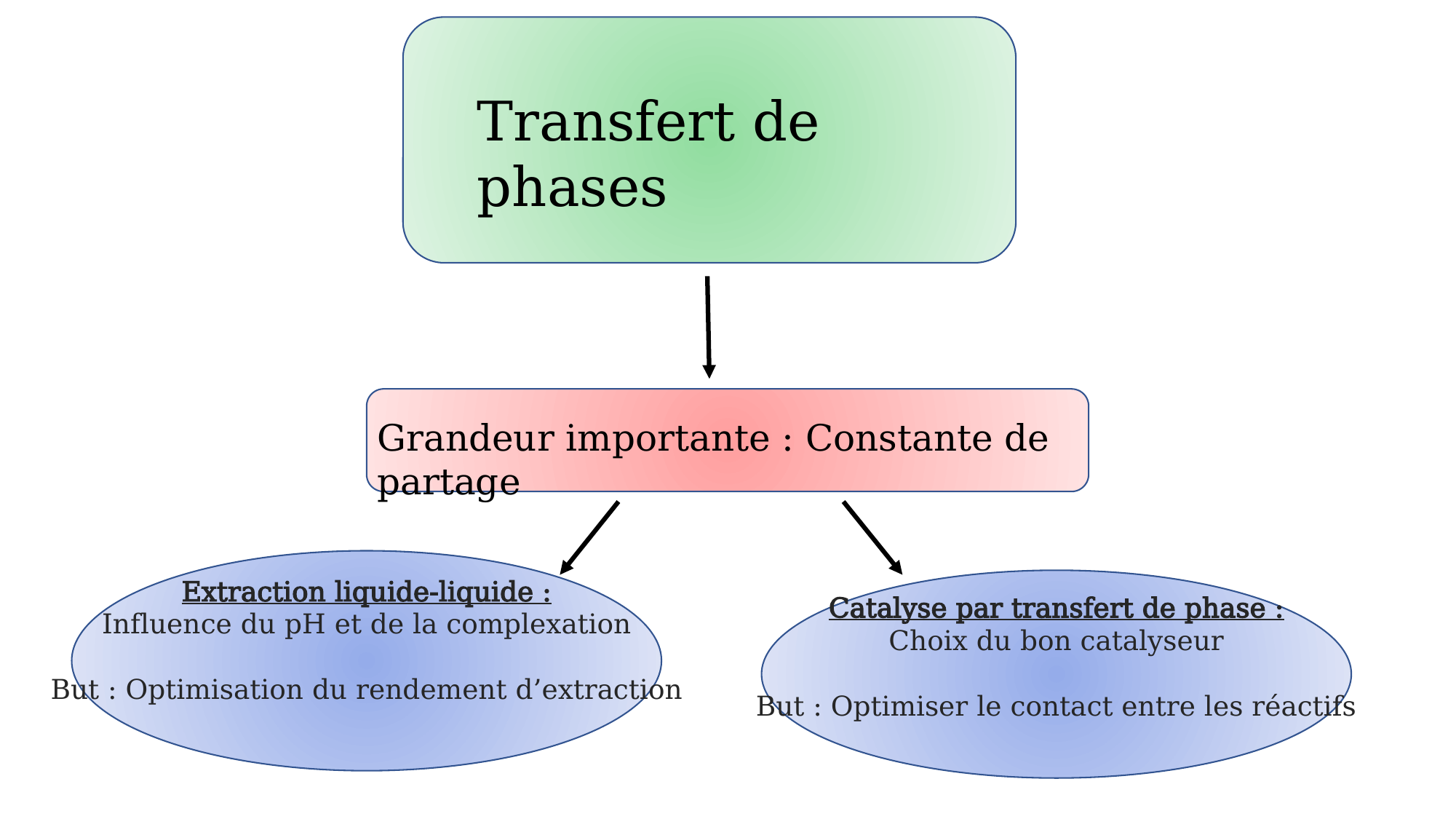

Transfert de phases

Grandeur importante : Constante de partage

Extraction liquide-liquide :
Influence du pH et de la complexation

But : Optimisation du rendement d’extraction

Catalyse par transfert de phase :
Choix du bon catalyseur

But : Optimiser le contact entre les réactifs